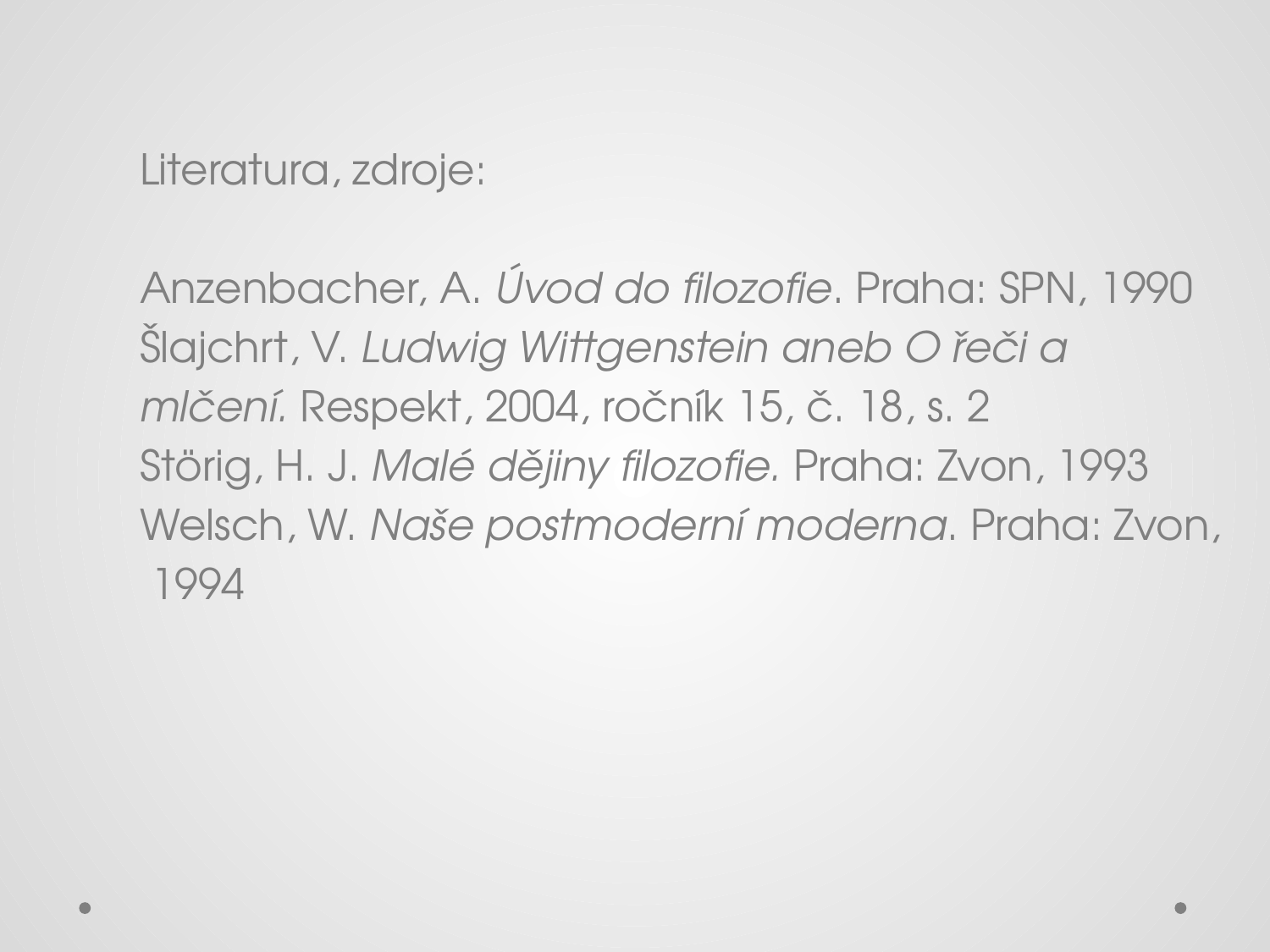

Literatura, zdroje:

	Anzenbacher, A. Úvod do filozofie. Praha: SPN, 1990
	Šlajchrt, V. Ludwig Wittgenstein aneb O řeči a
	mlčení. Respekt, 2004, ročník 15, č. 18, s. 2
	Störig, H. J. Malé dějiny filozofie. Praha: Zvon, 1993
	Welsch, W. Naše postmoderní moderna. Praha: Zvon,
	 1994